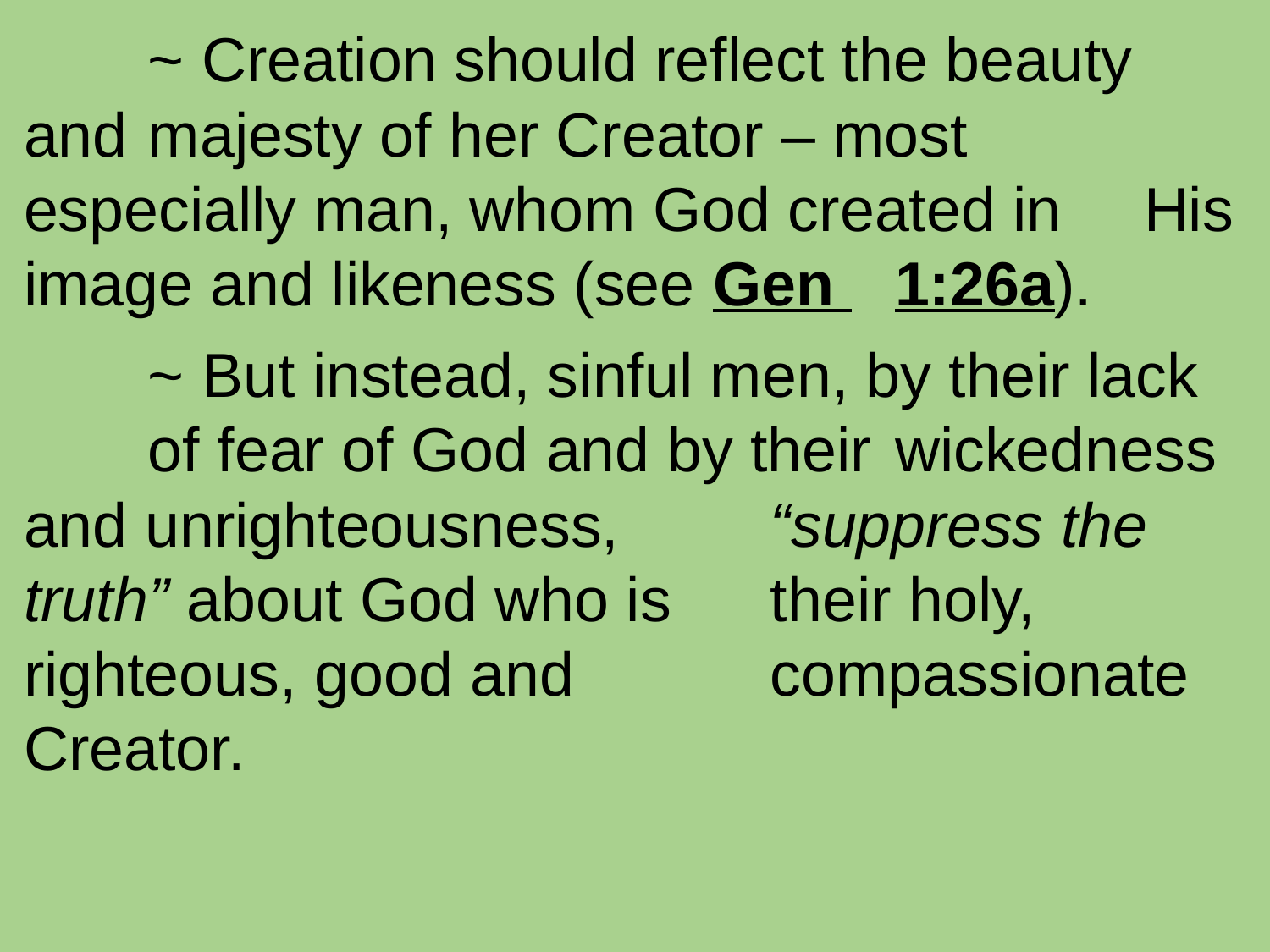

~ Creation should reflect the beauty and 		majesty of her Creator – most 				especially man, whom God created in 		His image and likeness (see Gen 			1:26a).
	~ But instead, sinful men, by their lack 		of fear of God and by their 				wickedness and unrighteousness, 			“suppress the truth” about God who is 		their holy, righteous, good and 				compassionate Creator.